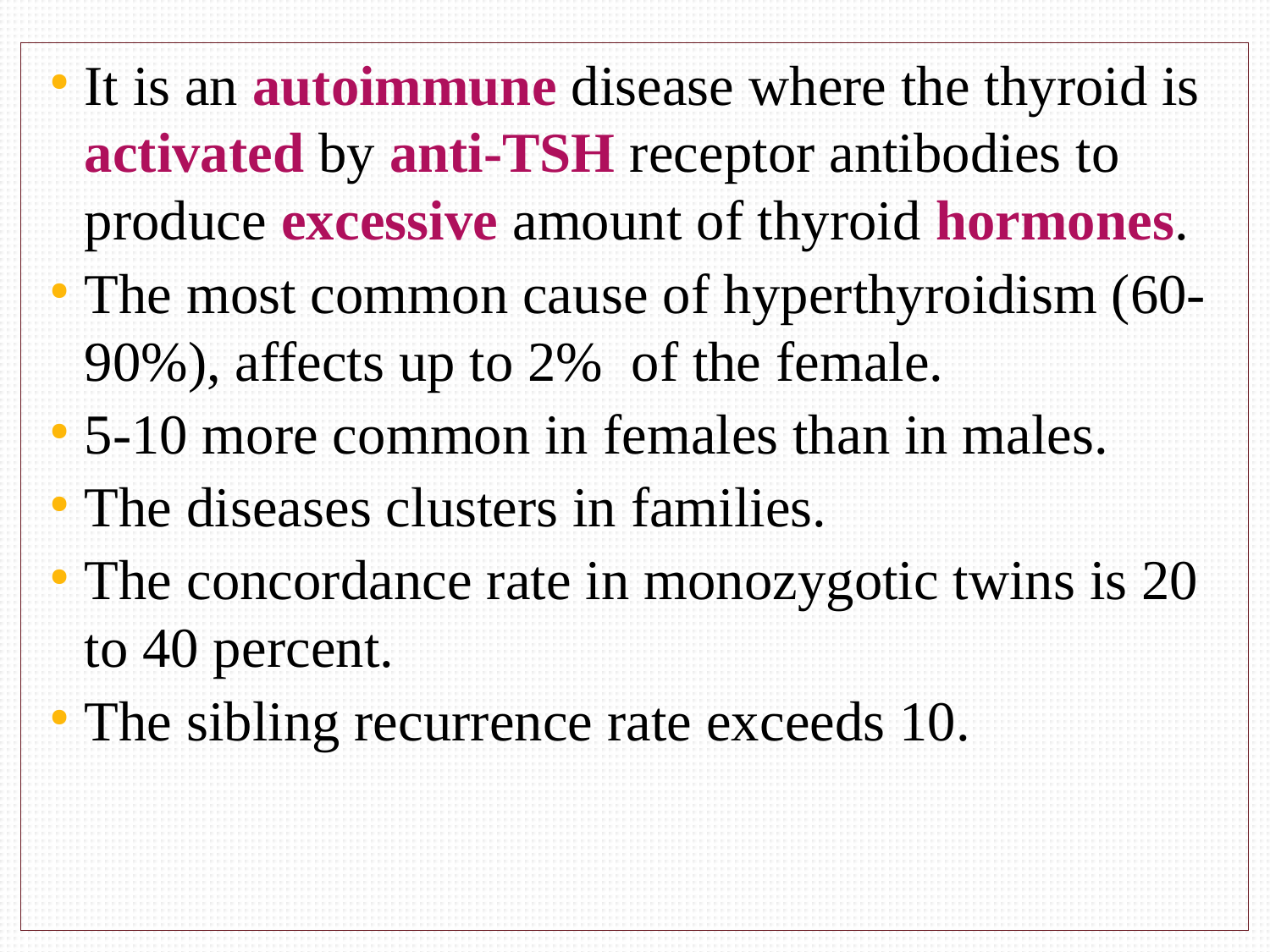

It is an autoimmune disease where the thyroid is activated by anti-TSH receptor antibodies to produce excessive amount of thyroid hormones.
The most common cause of hyperthyroidism (60-90%), affects up to 2%  of the female.
5-10 more common in females than in males.
The diseases clusters in families.
The concordance rate in monozygotic twins is 20 to 40 percent.
The sibling recurrence rate exceeds 10.